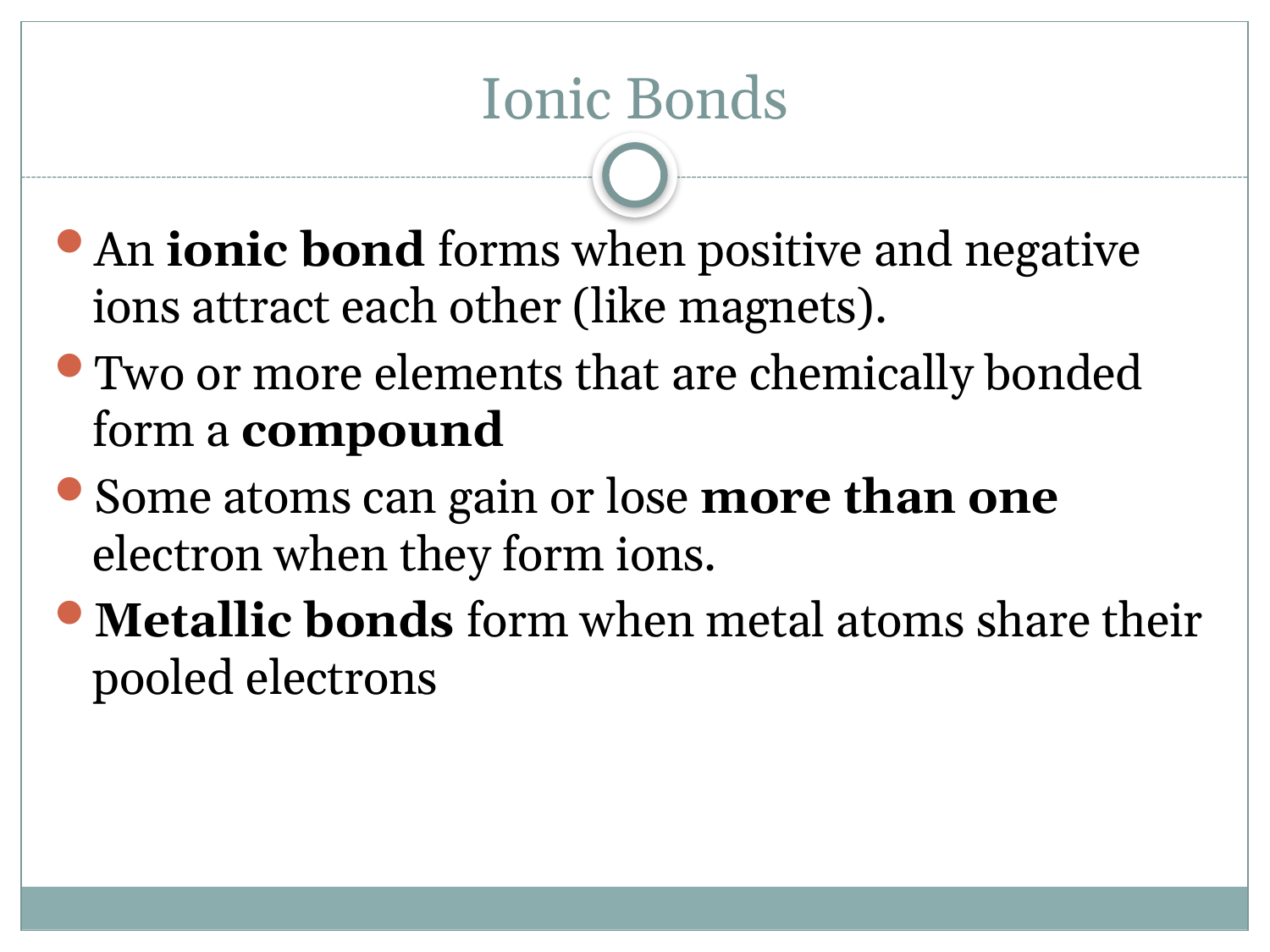

# Ionic Bonds
An ionic bond forms when positive and negative ions attract each other (like magnets).
Two or more elements that are chemically bonded form a compound
Some atoms can gain or lose more than one electron when they form ions.
Metallic bonds form when metal atoms share their pooled electrons